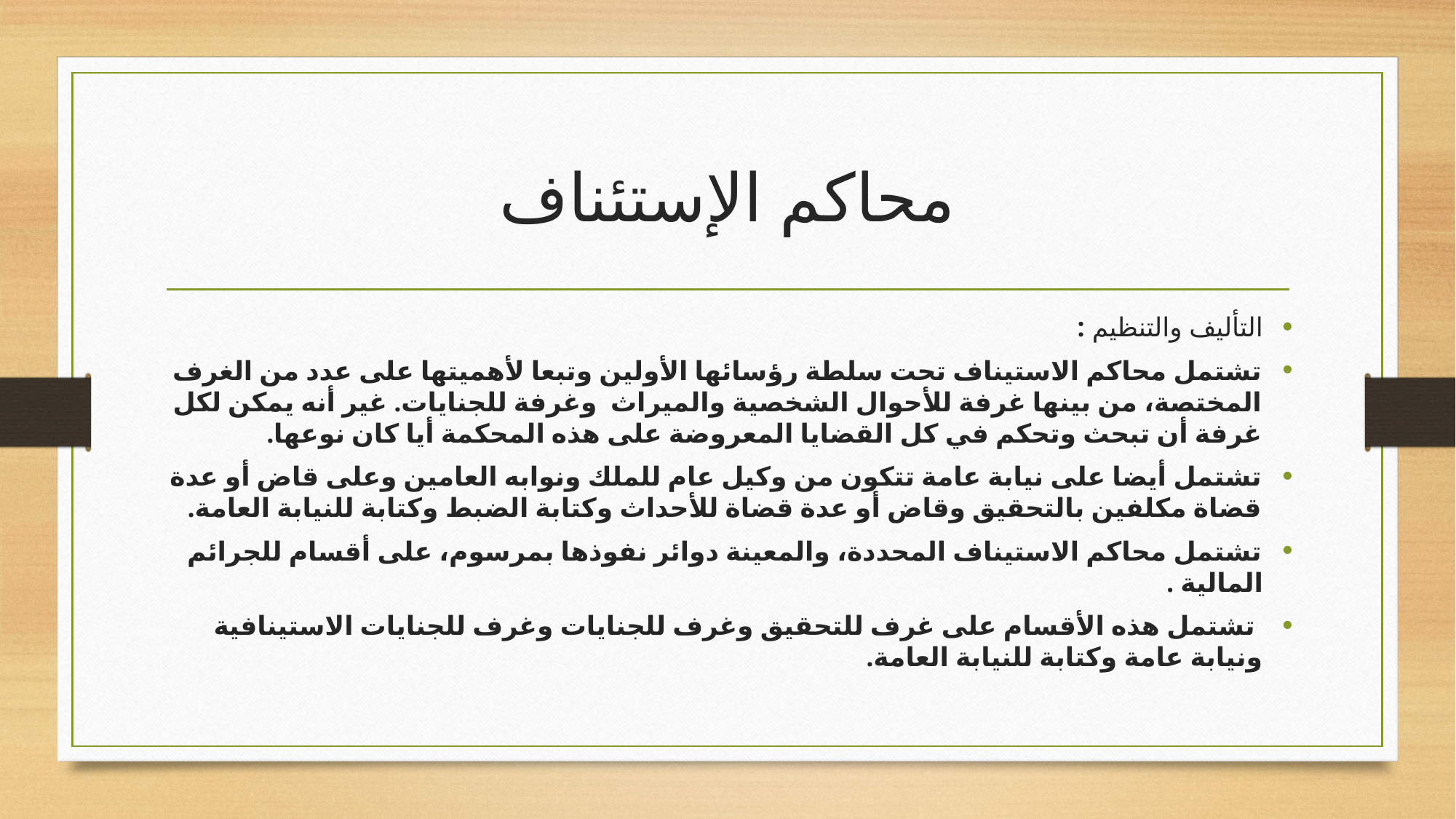

# محاكم الإستئناف
التأليف والتنظيم :
تشتمل محاكم الاستيناف تحت سلطة رؤسائها الأولين وتبعا لأهميتها على عدد من الغرف المختصة، من بينها غرفة للأحوال الشخصية والميراث  وغرفة للجنايات. غير أنه يمكن لكل غرفة أن تبحث وتحكم في كل القضايا المعروضة على هذه المحكمة أيا كان نوعها.
تشتمل أيضا على نيابة عامة تتكون من وكيل عام للملك ونوابه العامين وعلى قاض أو عدة قضاة مكلفين بالتحقيق وقاض أو عدة قضاة للأحداث وكتابة الضبط وكتابة للنيابة العامة.
تشتمل محاكم الاستيناف المحددة، والمعينة دوائر نفوذها بمرسوم، على أقسام للجرائم المالية .
 تشتمل هذه الأقسام على غرف للتحقيق وغرف للجنايات وغرف للجنايات الاستينافية ونيابة عامة وكتابة للنيابة العامة.